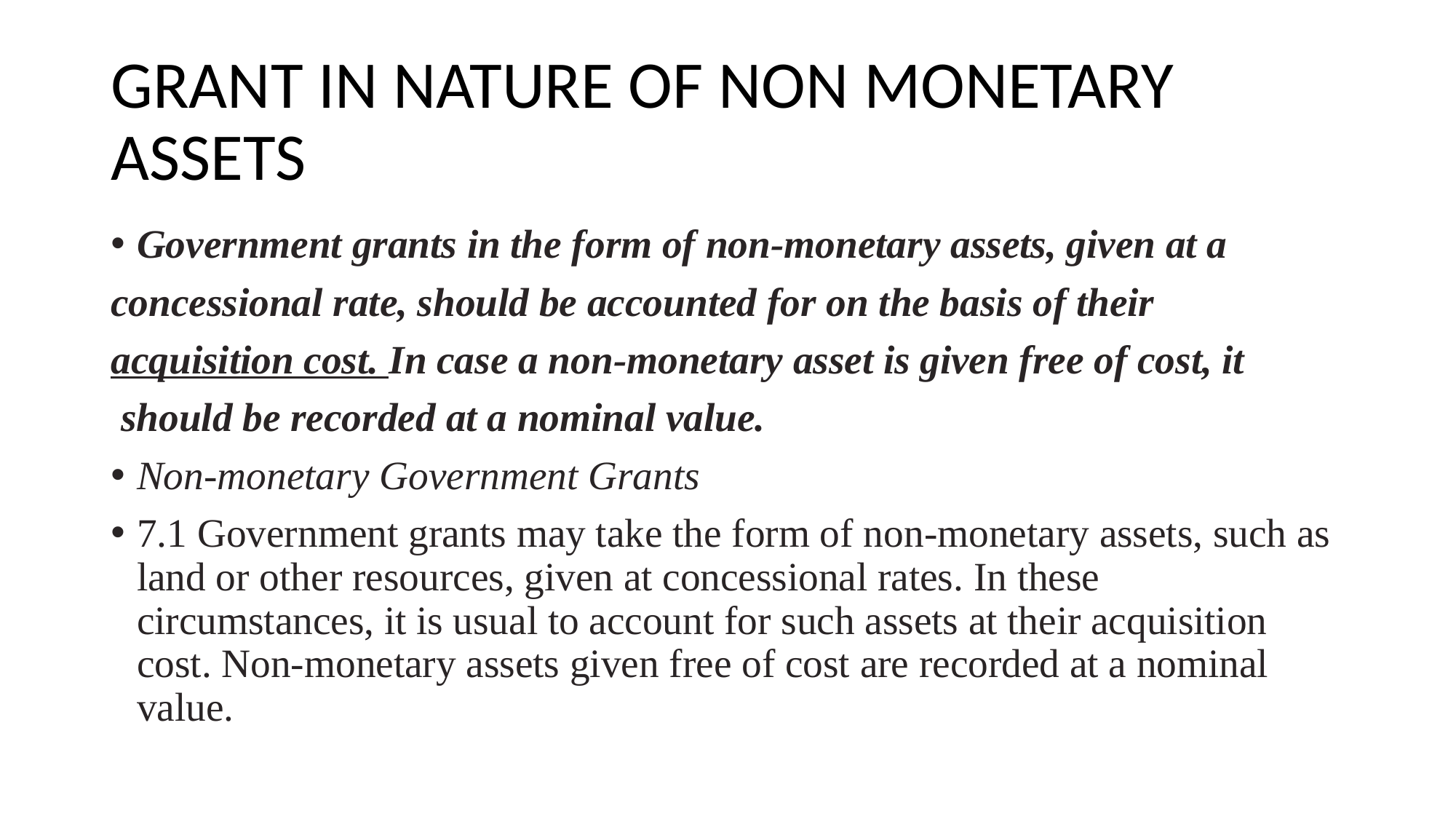

# GRANT IN NATURE OF NON MONETARY ASSETS
Government grants in the form of non-monetary assets, given at a
concessional rate, should be accounted for on the basis of their
acquisition cost. In case a non-monetary asset is given free of cost, it
 should be recorded at a nominal value.
Non-monetary Government Grants
7.1 Government grants may take the form of non-monetary assets, such as land or other resources, given at concessional rates. In these circumstances, it is usual to account for such assets at their acquisition cost. Non-monetary assets given free of cost are recorded at a nominal value.